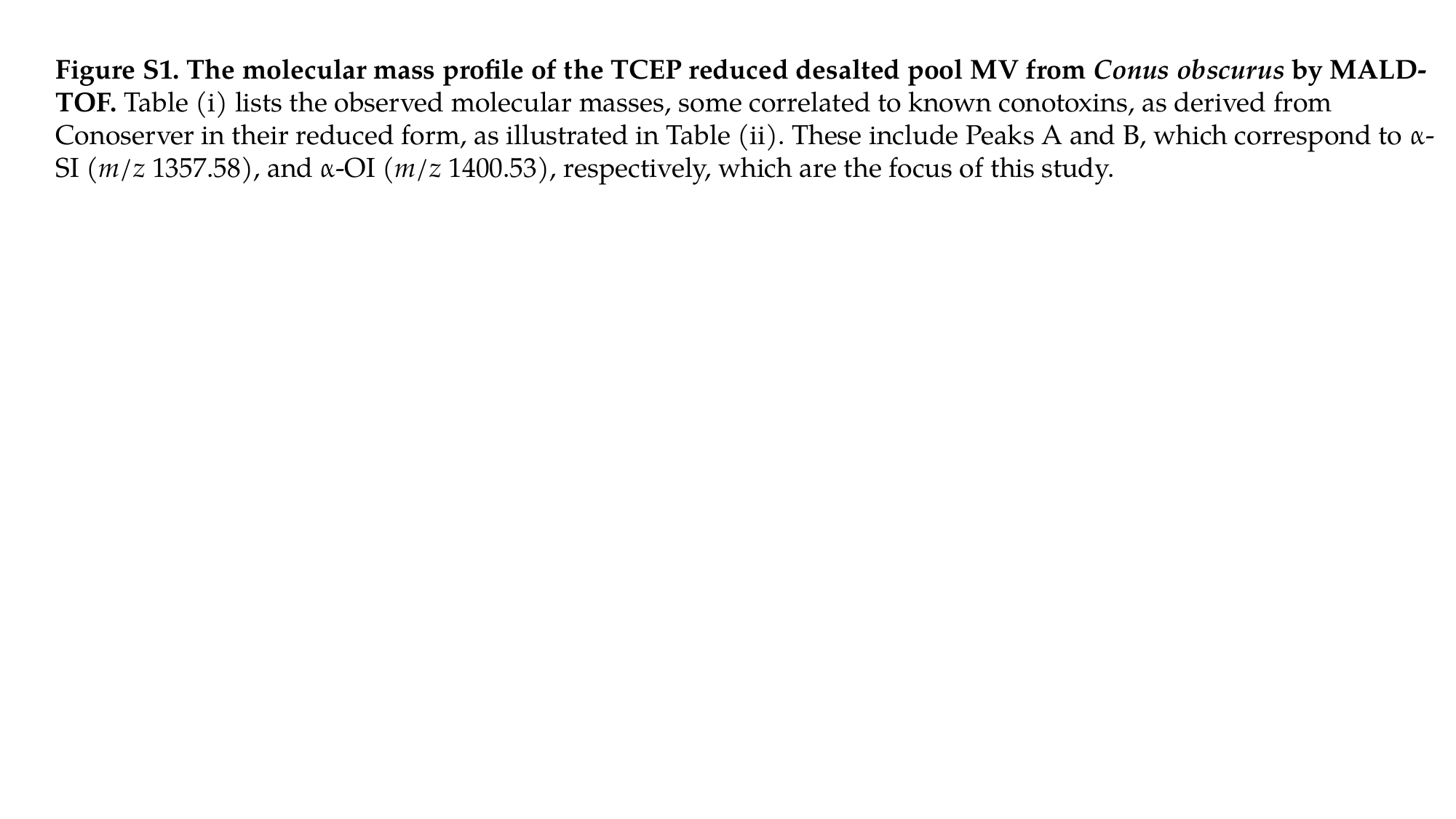

Figure S1. The molecular mass profile of the TCEP reduced desalted pool MV from Conus obscurus by MALD-TOF. Table (i) lists the observed molecular masses, some correlated to known conotoxins, as derived from Conoserver in their reduced form, as illustrated in Table (ii). These include Peaks A and B, which correspond to α-SI (m/z 1357.58), and α-OI (m/z 1400.53), respectively, which are the focus of this study.